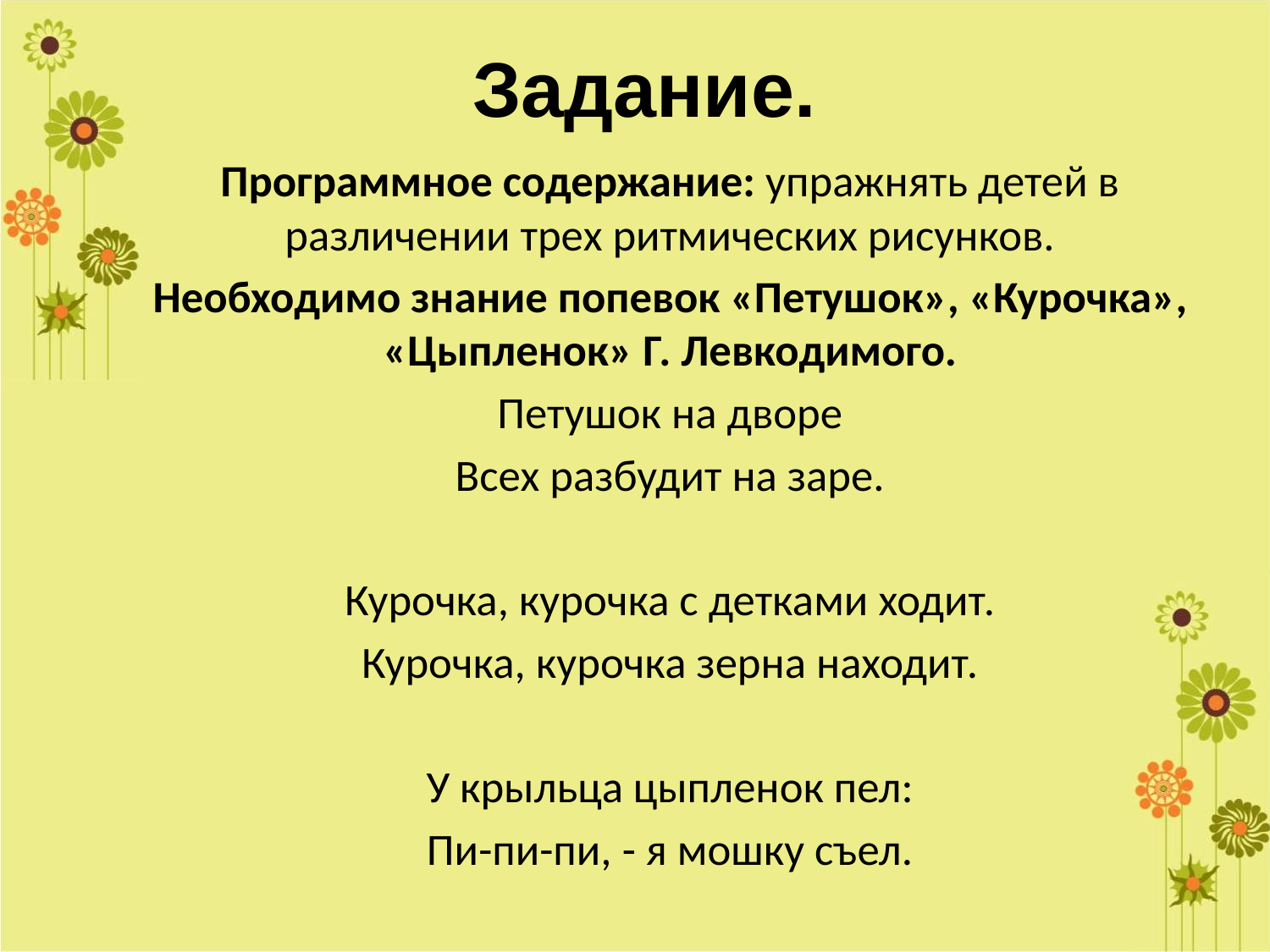

# Задание.
Программное содержание: упражнять детей в различении трех ритмических рисунков.
Необходимо знание попевок «Петушок», «Курочка», «Цыпленок» Г. Левкодимого.
Петушок на дворе
Всех разбудит на заре.

Курочка, курочка с детками ходит.
Курочка, курочка зерна находит.

У крыльца цыпленок пел:
Пи-пи-пи, - я мошку съел.